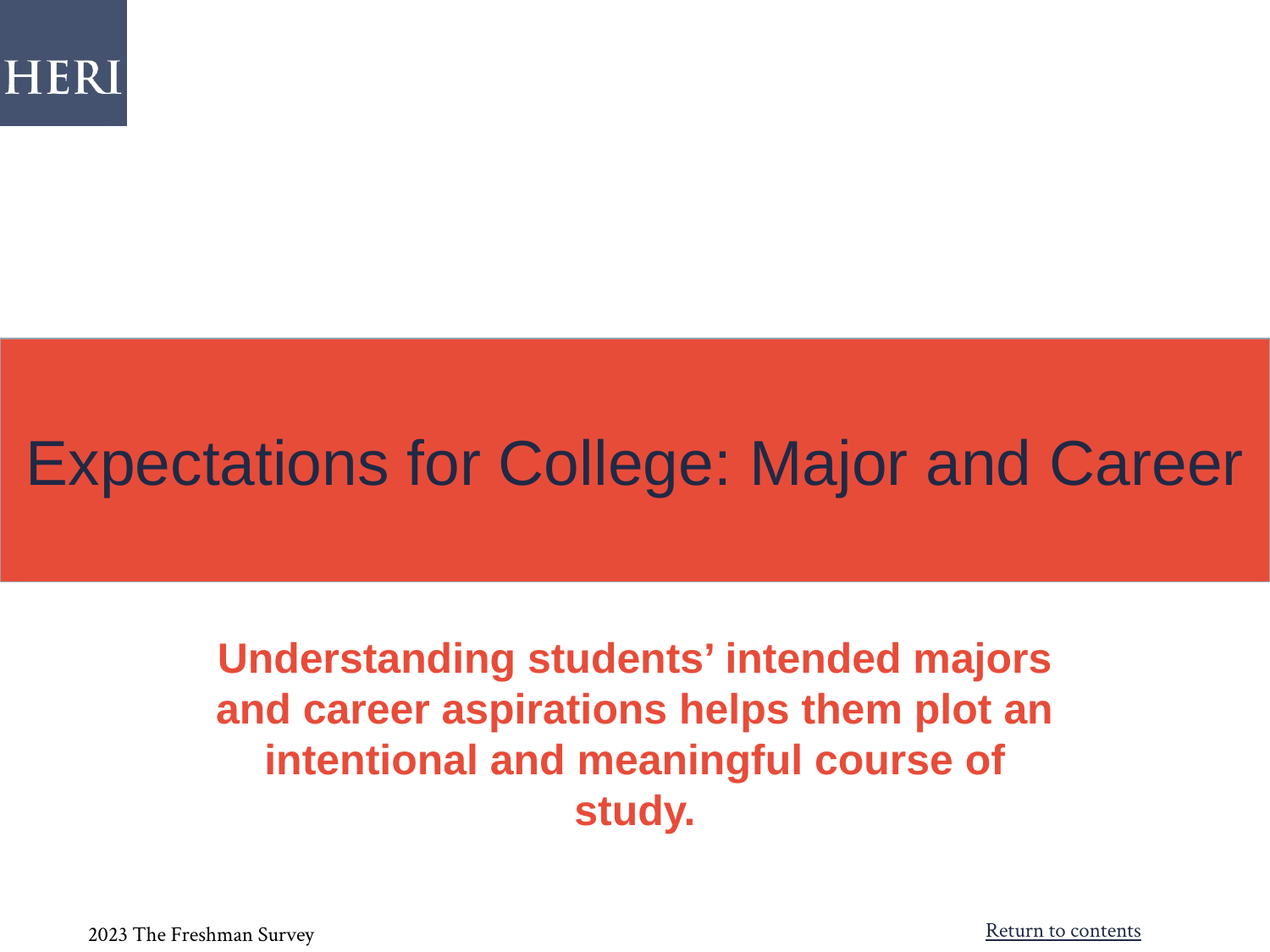

Expectations for College: Major and Career
Understanding students’ intended majors and career aspirations helps them plot an intentional and meaningful course of study.
2023 The Freshman Survey
Return to contents